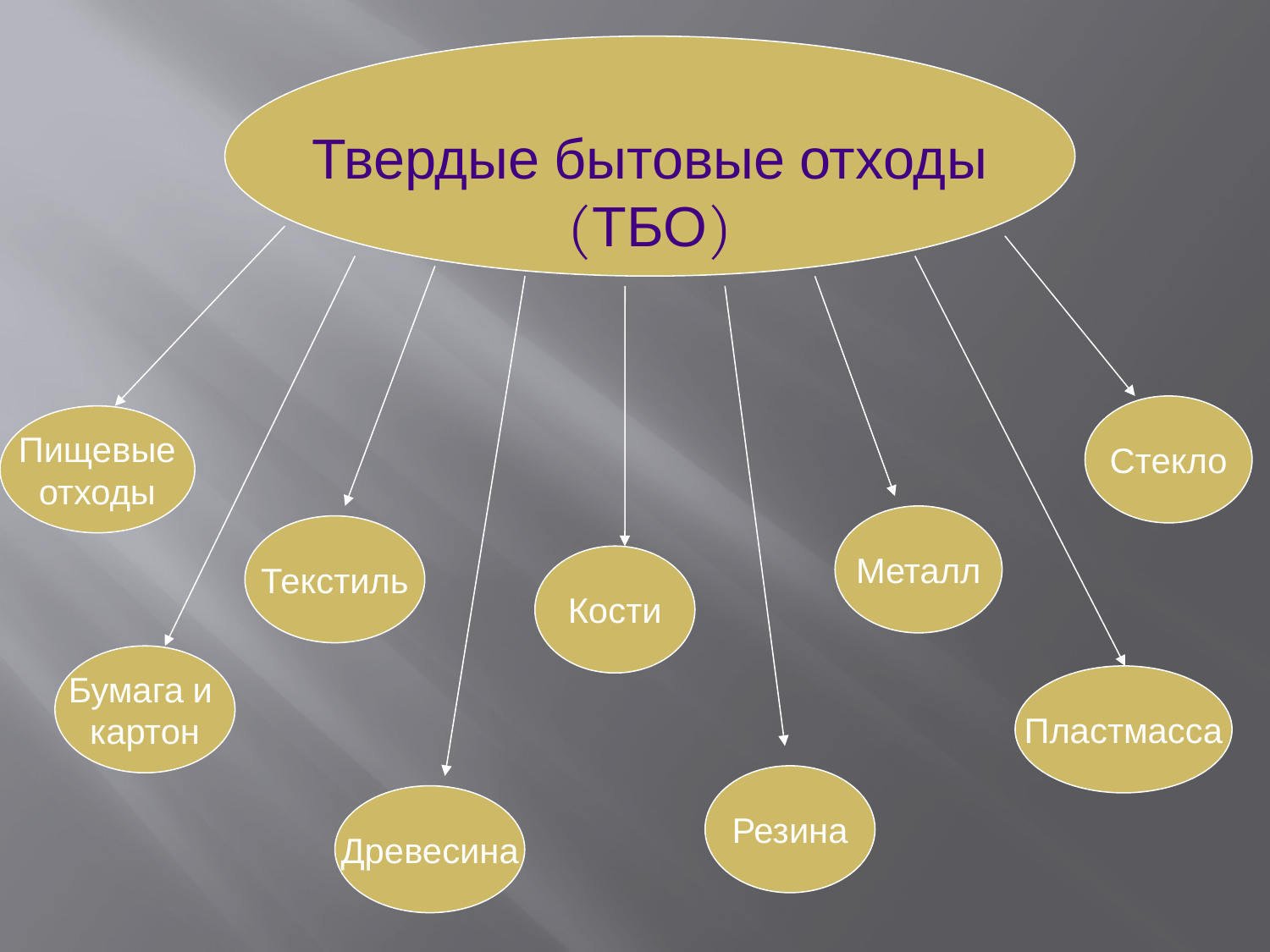

Твердые бытовые отходы
(ТБО)

Стекло
Пищевые
отходы
Металл
Текстиль
Кости
Бумага и
картон
Пластмасса
Резина
Древесина